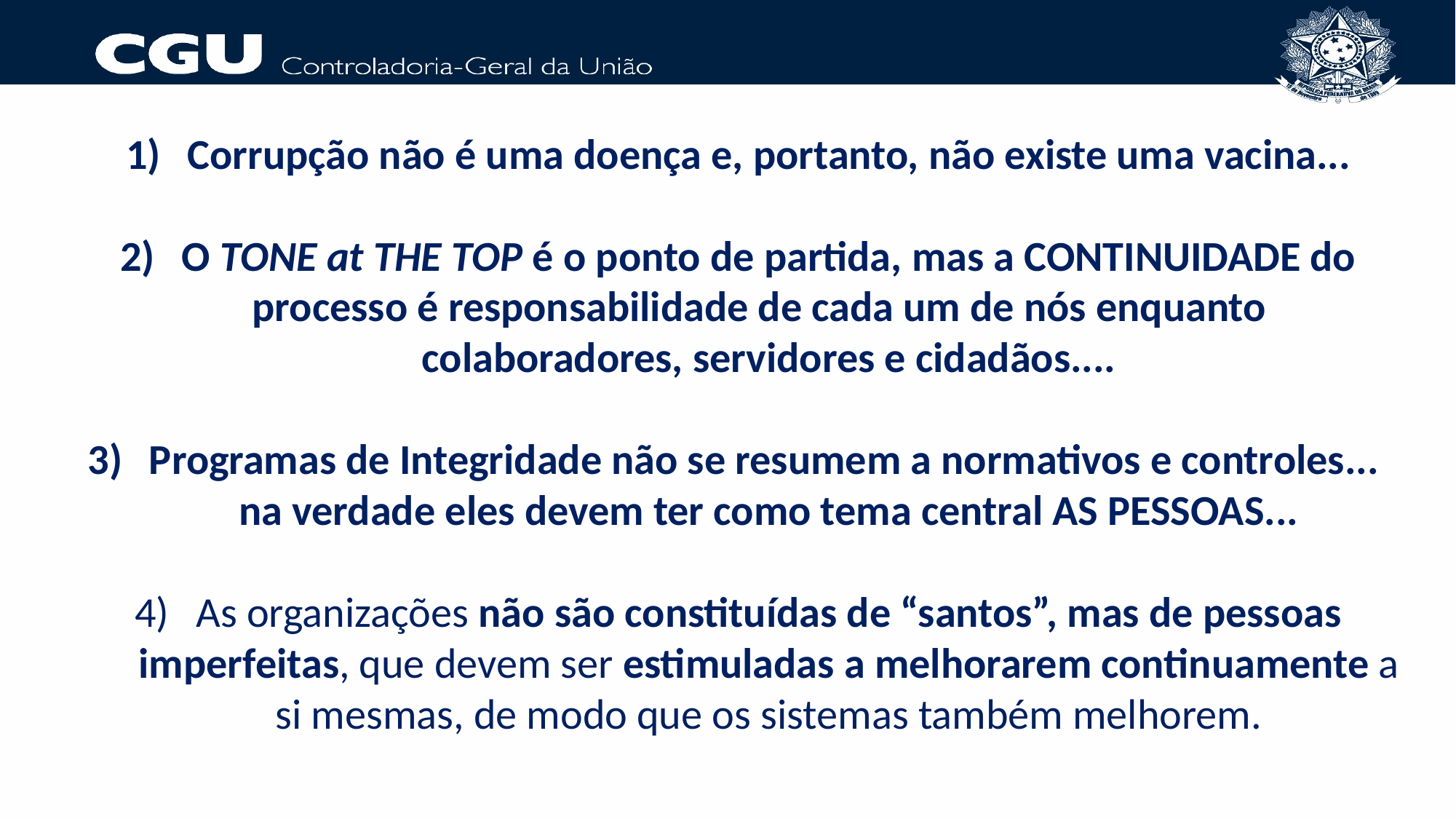

Corrupção não é uma doença e, portanto, não existe uma vacina...

O TONE at THE TOP é o ponto de partida, mas a CONTINUIDADE do processo é responsabilidade de cada um de nós enquanto   colaboradores, servidores e cidadãos....

Programas de Integridade não se resumem a normativos e controles...  na verdade eles devem ter como tema central AS PESSOAS...

As organizações não são constituídas de “santos”, mas de pessoas imperfeitas, que devem ser estimuladas a melhorarem continuamente a si mesmas, de modo que os sistemas também melhorem.